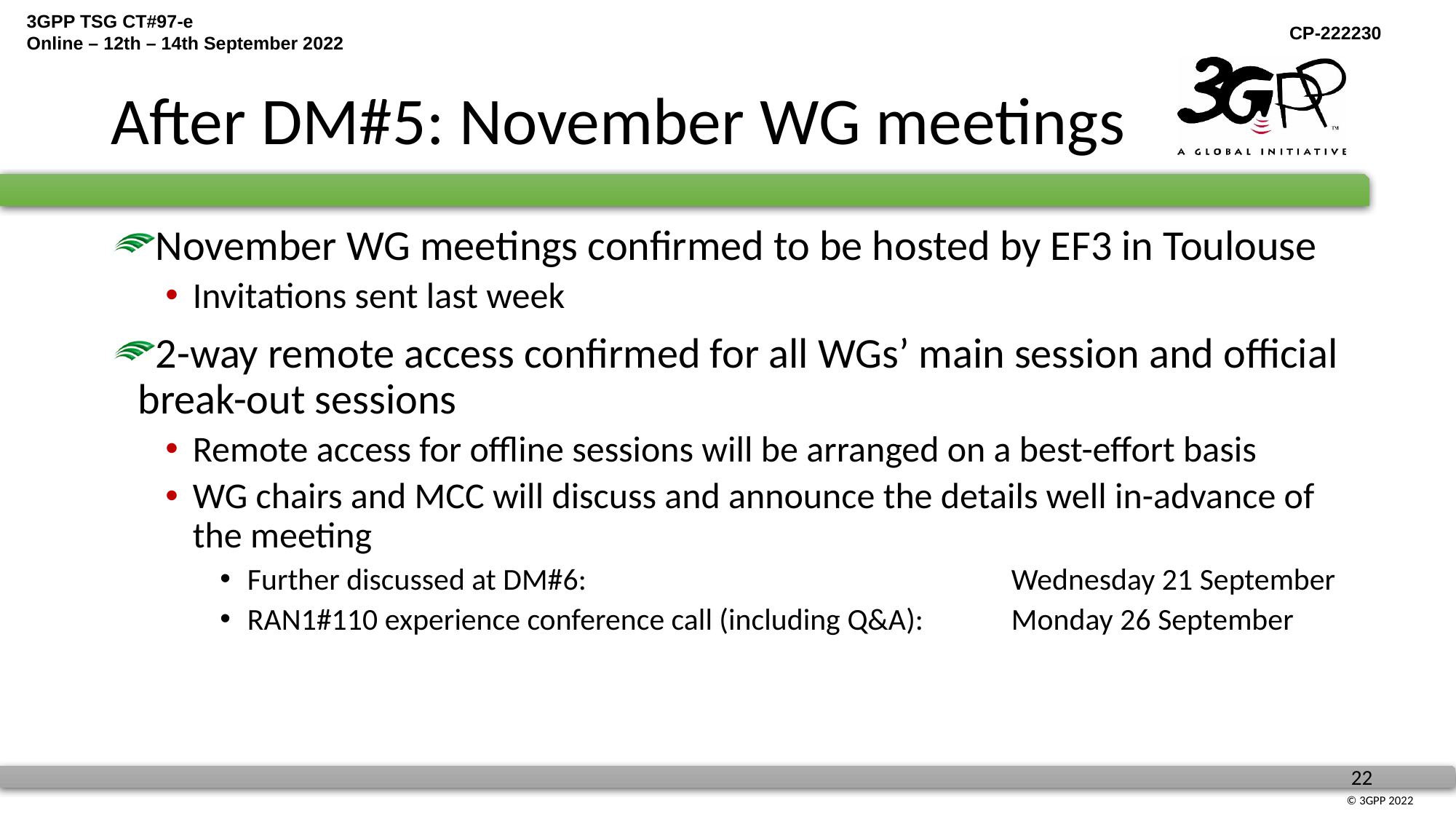

# After DM#5: November WG meetings
November WG meetings confirmed to be hosted by EF3 in Toulouse
Invitations sent last week
2-way remote access confirmed for all WGs’ main session and official break-out sessions
Remote access for offline sessions will be arranged on a best-effort basis
WG chairs and MCC will discuss and announce the details well in-advance of the meeting
Further discussed at DM#6:				Wednesday 21 September
RAN1#110 experience conference call (including Q&A):	Monday 26 September